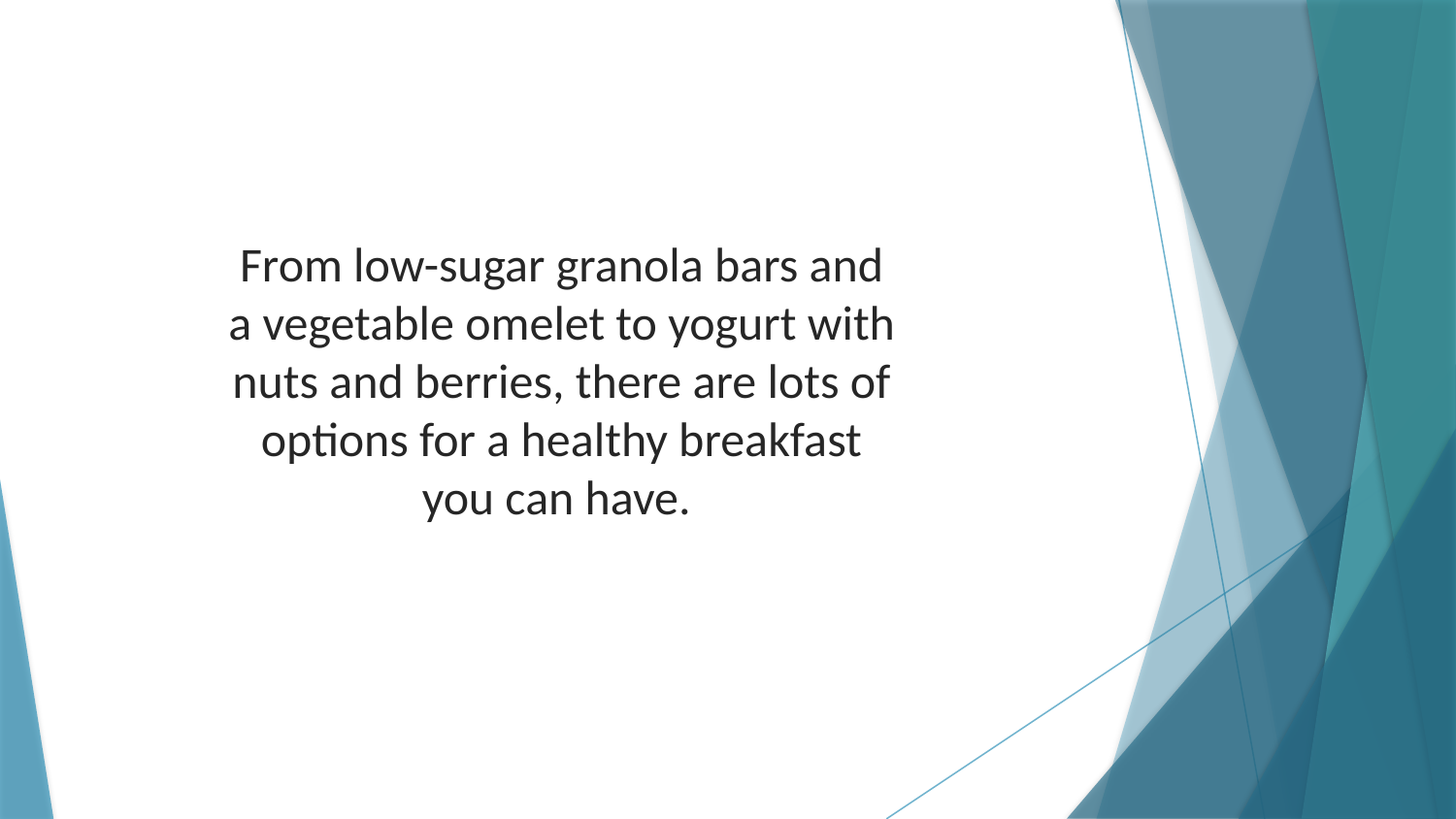

From low-sugar granola bars and a vegetable omelet to yogurt with nuts and berries, there are lots of options for a healthy breakfast you can have.